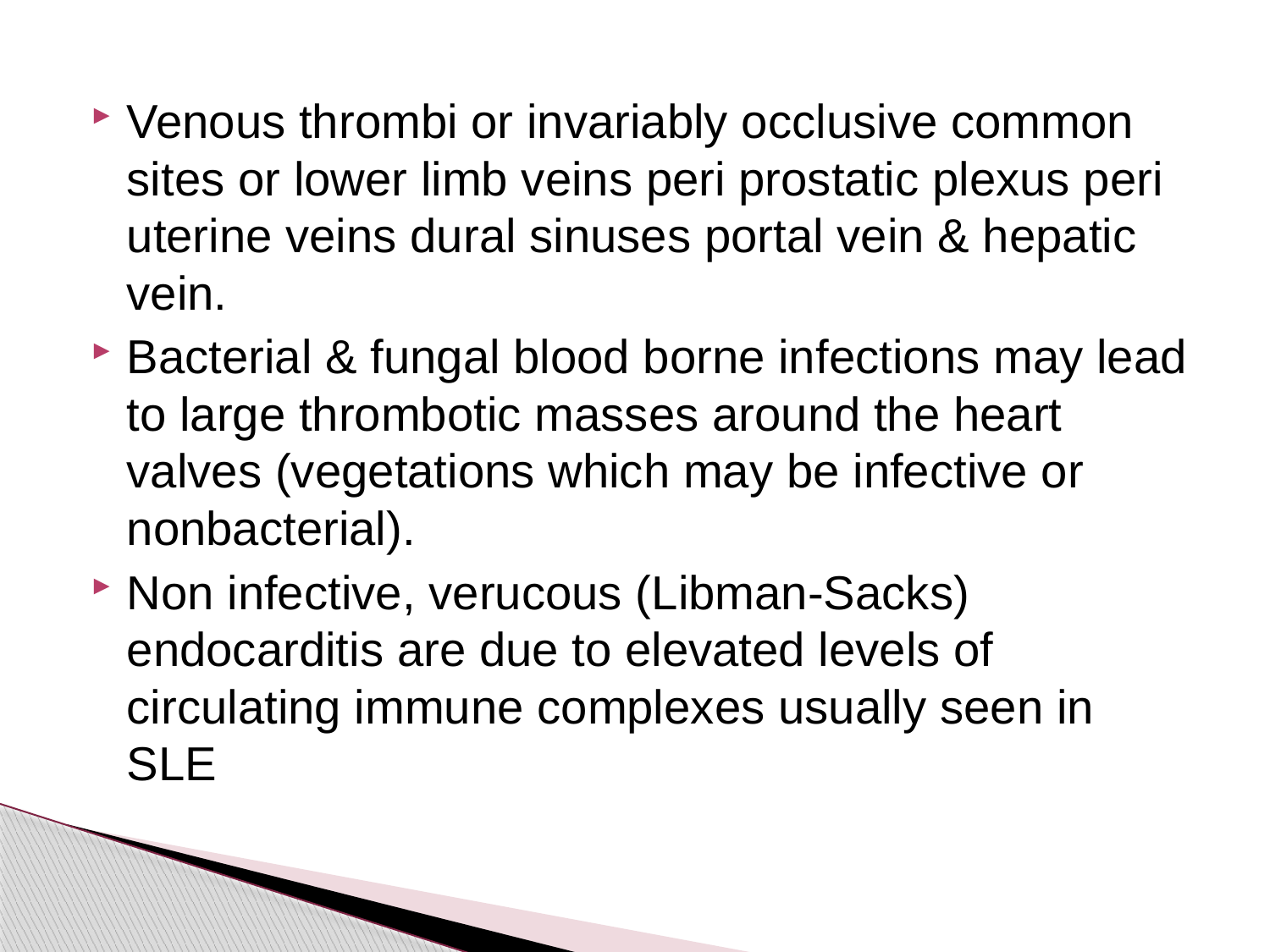

Venous thrombi or invariably occlusive common sites or lower limb veins peri prostatic plexus peri uterine veins dural sinuses portal vein & hepatic vein.
Bacterial & fungal blood borne infections may lead to large thrombotic masses around the heart valves (vegetations which may be infective or nonbacterial).
Non infective, verucous (Libman-Sacks) endocarditis are due to elevated levels of circulating immune complexes usually seen in SLE